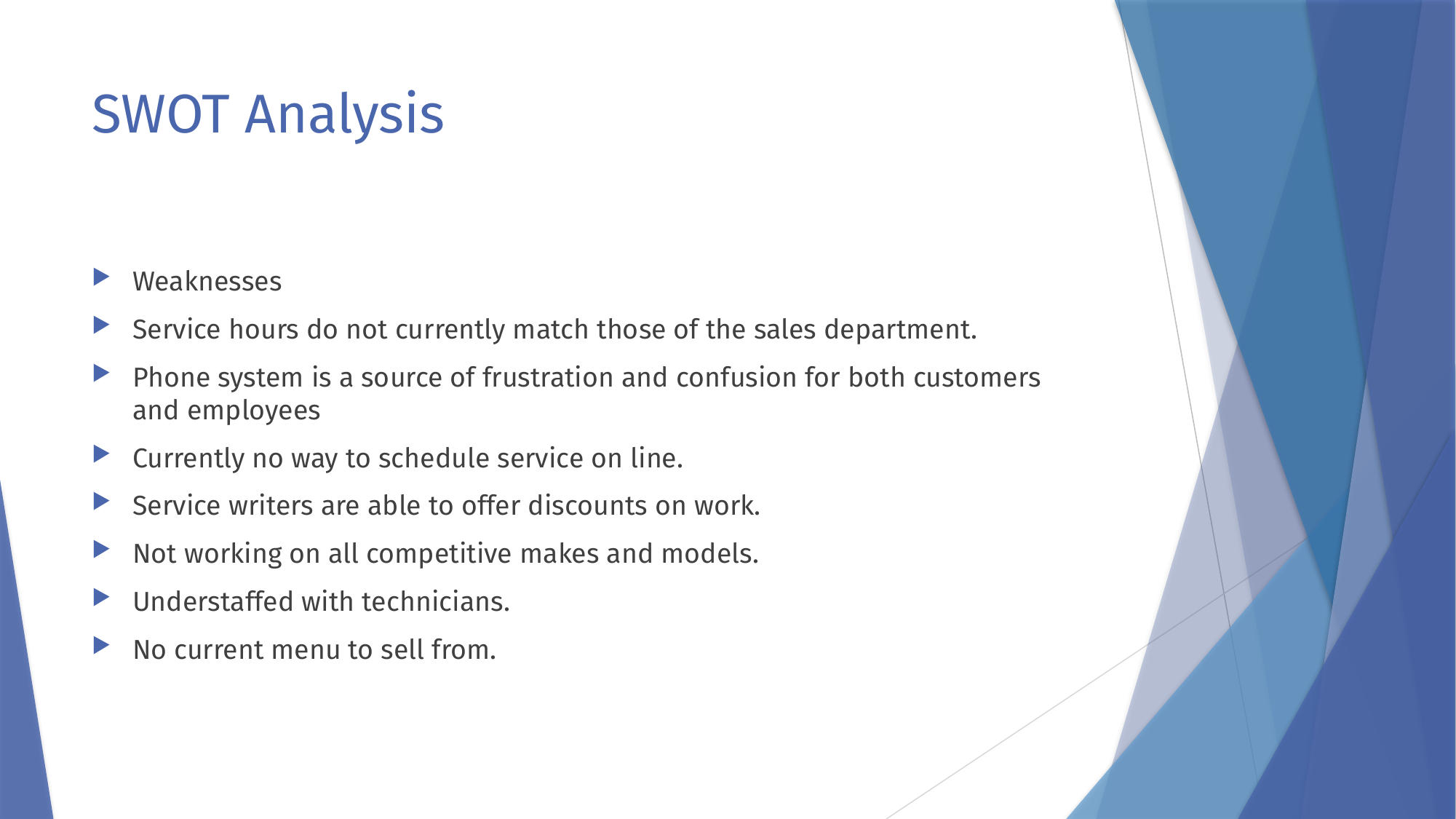

# SWOT Analysis
Weaknesses
Service hours do not currently match those of the sales department.
Phone system is a source of frustration and confusion for both customers and employees
Currently no way to schedule service on line.
Service writers are able to offer discounts on work.
Not working on all competitive makes and models.
Understaffed with technicians.
No current menu to sell from.